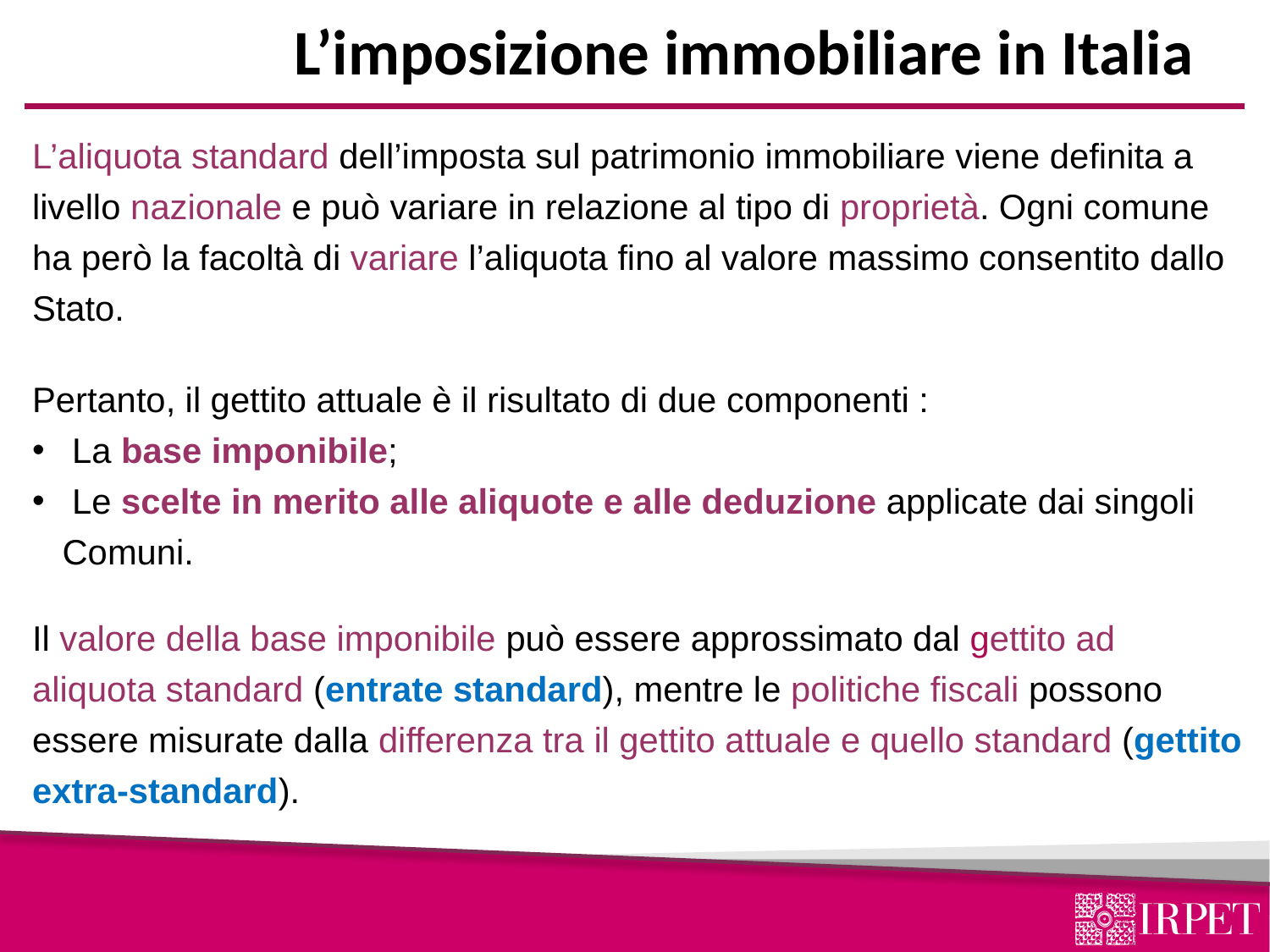

# L’imposizione immobiliare in Italia

L’aliquota standard dell’imposta sul patrimonio immobiliare viene definita a livello nazionale e può variare in relazione al tipo di proprietà. Ogni comune ha però la facoltà di variare l’aliquota fino al valore massimo consentito dallo Stato.

Pertanto, il gettito attuale è il risultato di due componenti :
 La base imponibile;
 Le scelte in merito alle aliquote e alle deduzione applicate dai singoli Comuni.

Il valore della base imponibile può essere approssimato dal gettito ad aliquota standard (entrate standard), mentre le politiche fiscali possono essere misurate dalla differenza tra il gettito attuale e quello standard (gettito extra-standard).